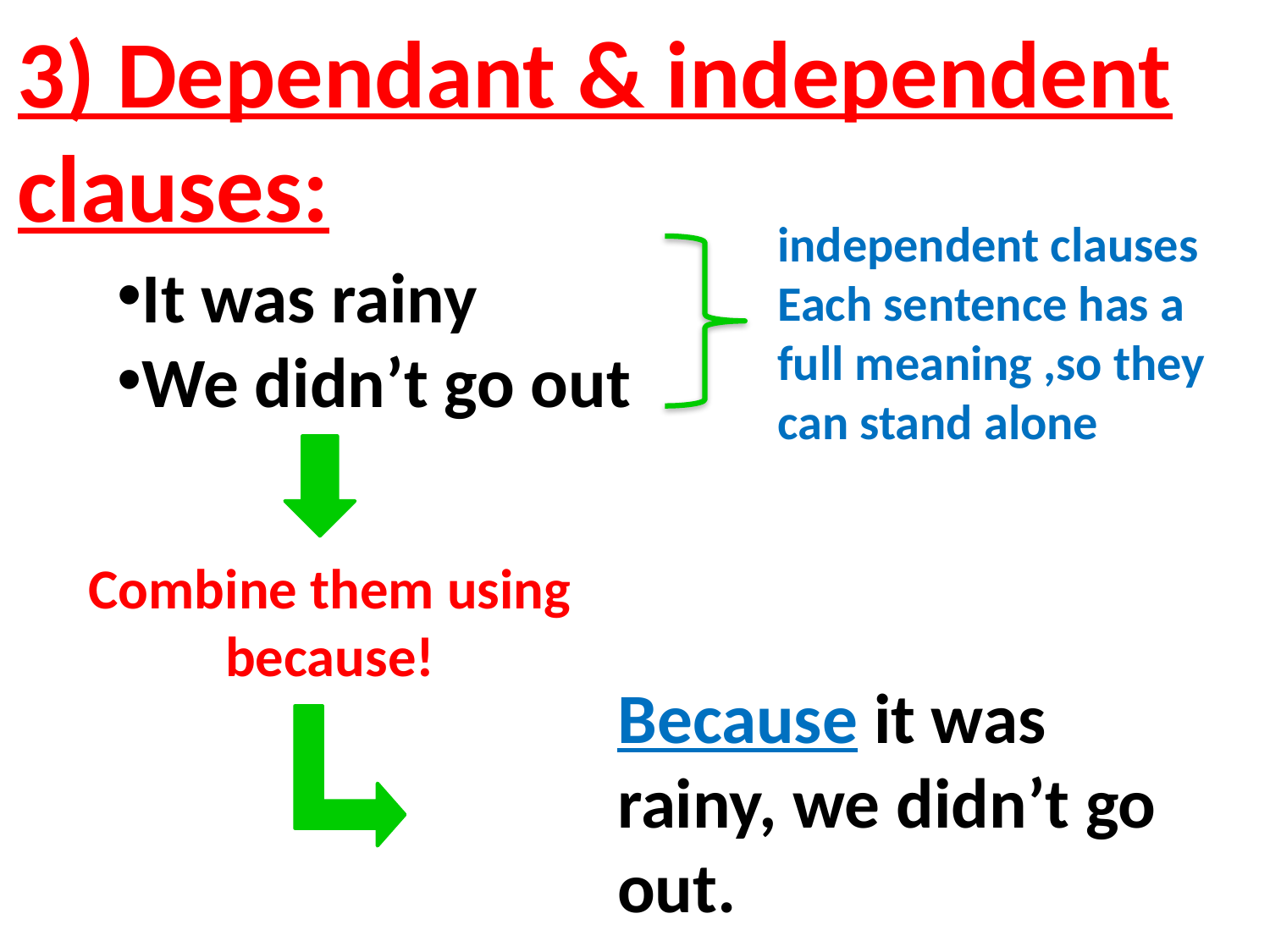

3) Dependant & independent clauses:
independent clauses Each sentence has a full meaning ,so they can stand alone

It was rainy
We didn’t go out

Combine them using because!
Because it was rainy, we didn’t go out.